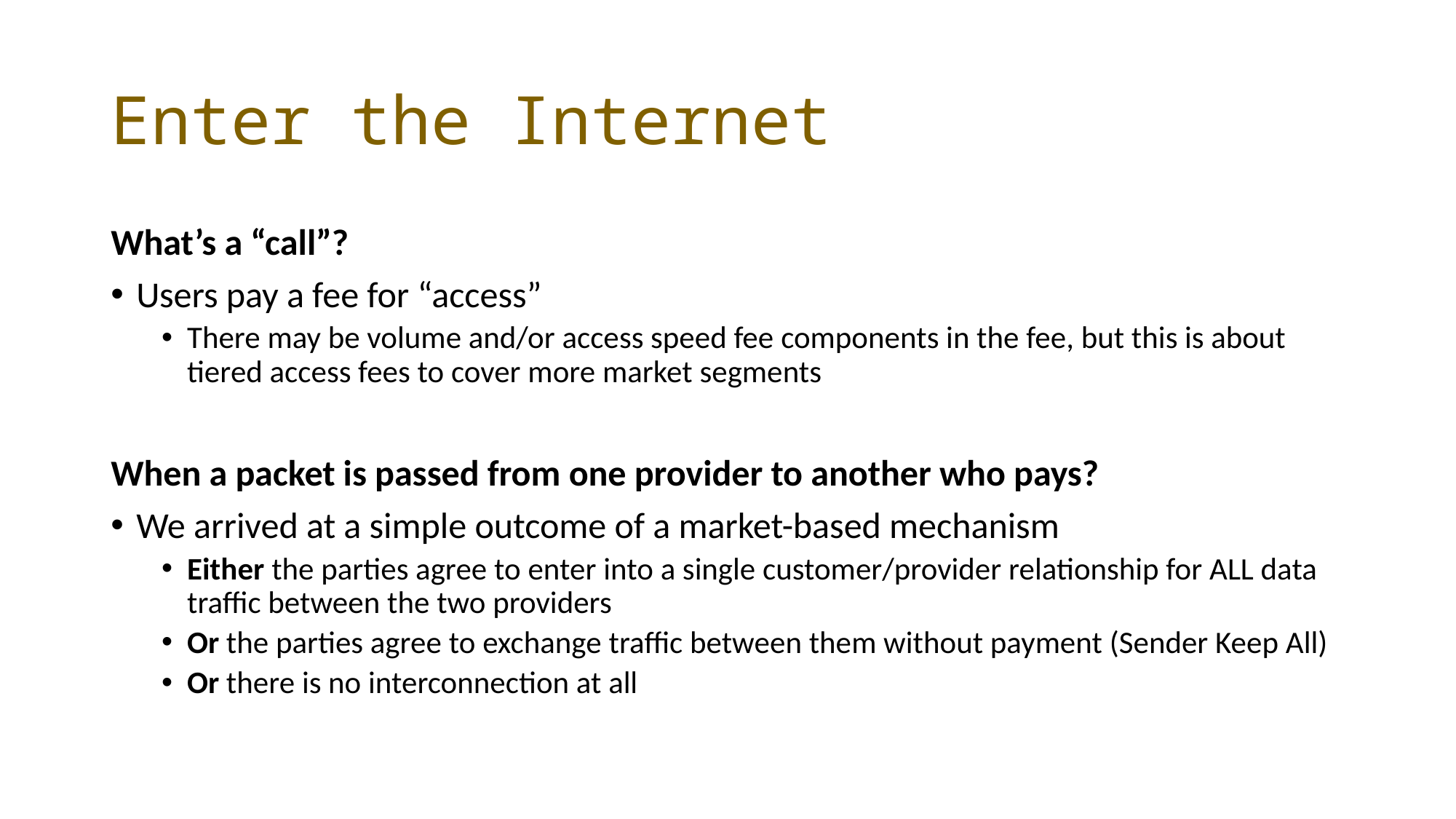

# Enter the Internet
What’s a “call”?
Users pay a fee for “access”
There may be volume and/or access speed fee components in the fee, but this is about tiered access fees to cover more market segments

When a packet is passed from one provider to another who pays?
We arrived at a simple outcome of a market-based mechanism
Either the parties agree to enter into a single customer/provider relationship for ALL data traffic between the two providers
Or the parties agree to exchange traffic between them without payment (Sender Keep All)
Or there is no interconnection at all